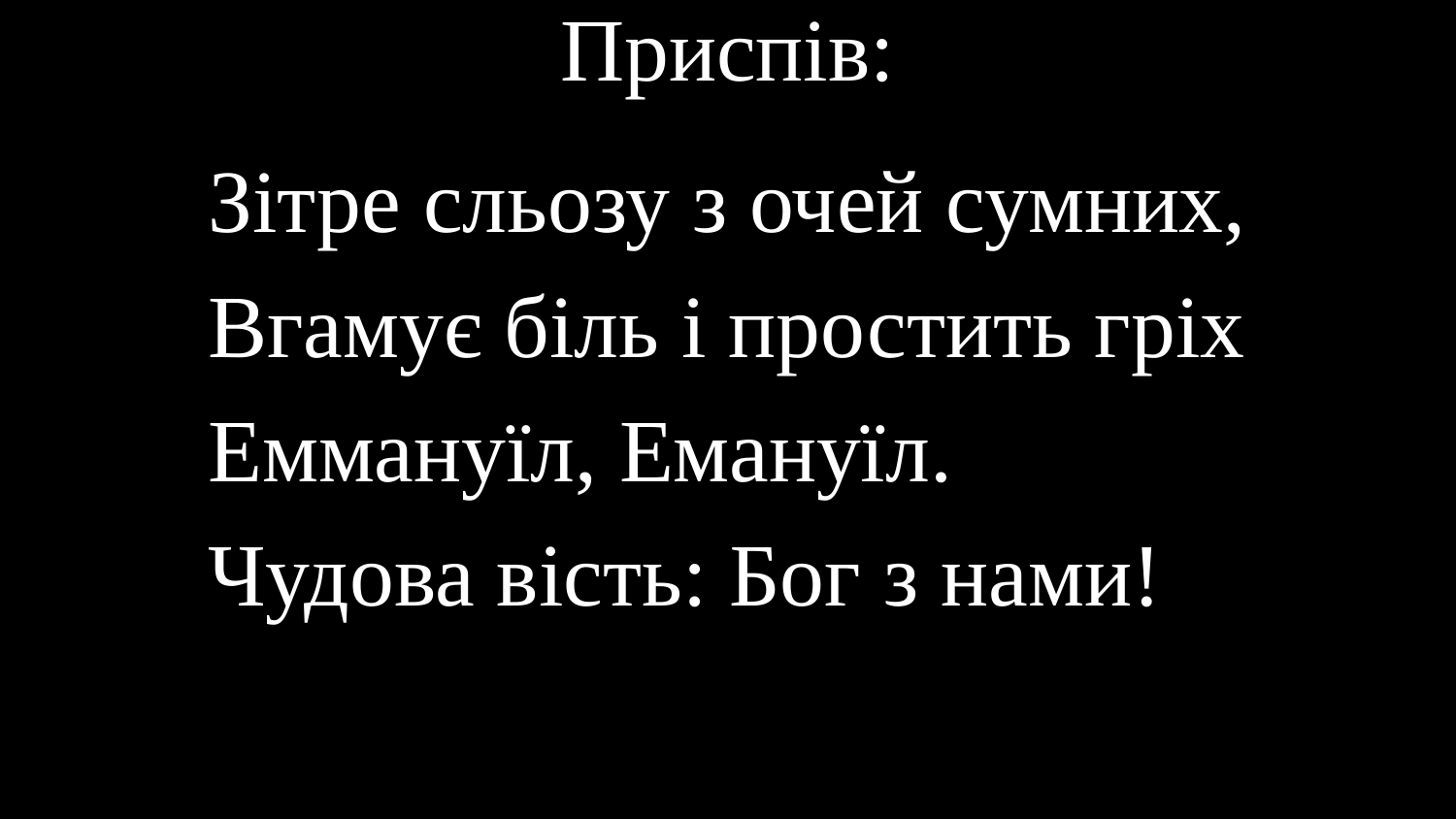

# Приспів:
Зітре сльозу з очей сумних,
Вгамує біль і простить гріх
Еммануїл, Емануїл.
Чудова вість: Бог з нами!